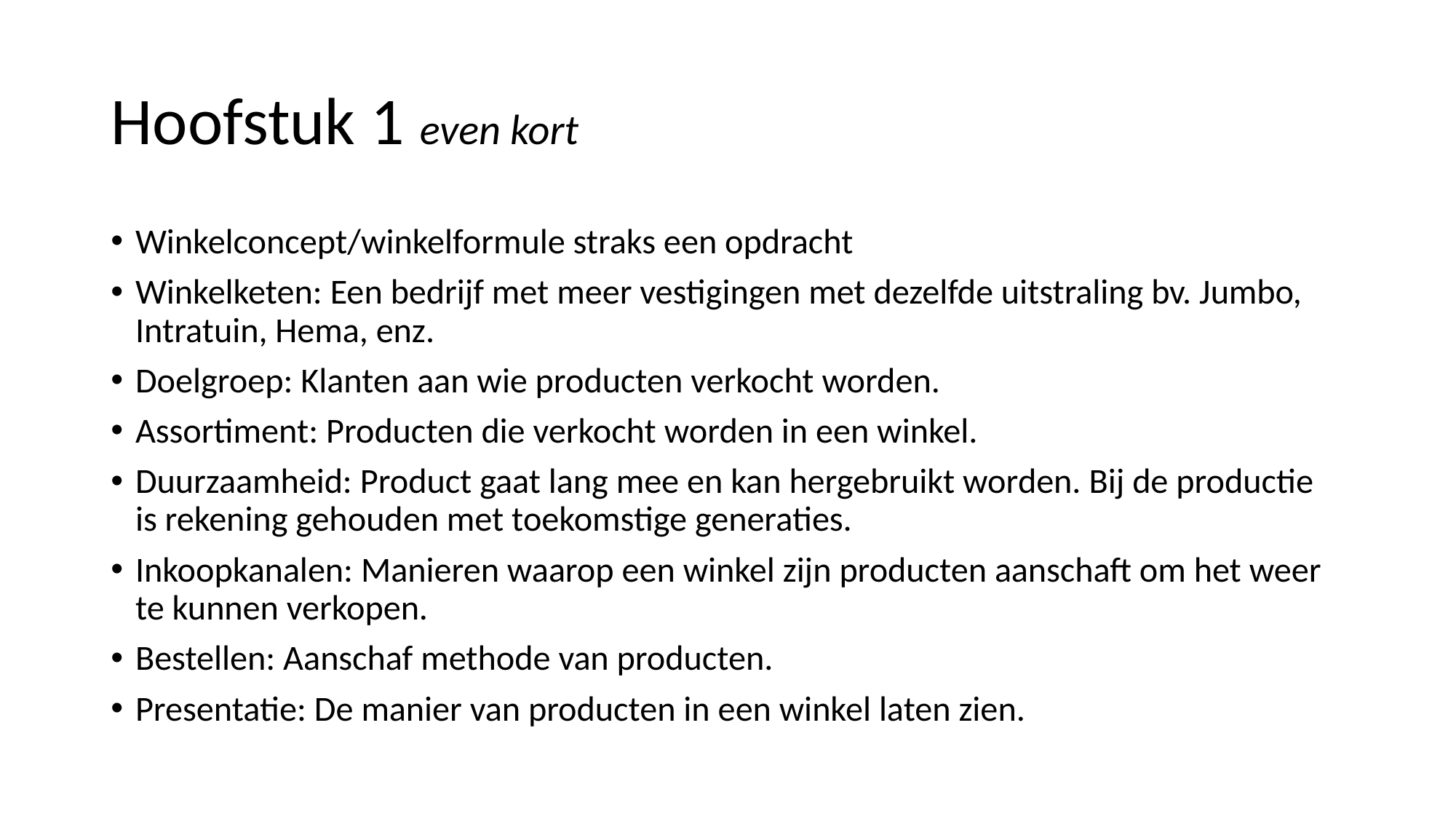

# Hoofstuk 1 even kort
Winkelconcept/winkelformule straks een opdracht
Winkelketen: Een bedrijf met meer vestigingen met dezelfde uitstraling bv. Jumbo, Intratuin, Hema, enz.
Doelgroep: Klanten aan wie producten verkocht worden.
Assortiment: Producten die verkocht worden in een winkel.
Duurzaamheid: Product gaat lang mee en kan hergebruikt worden. Bij de productie is rekening gehouden met toekomstige generaties.
Inkoopkanalen: Manieren waarop een winkel zijn producten aanschaft om het weer te kunnen verkopen.
Bestellen: Aanschaf methode van producten.
Presentatie: De manier van producten in een winkel laten zien.